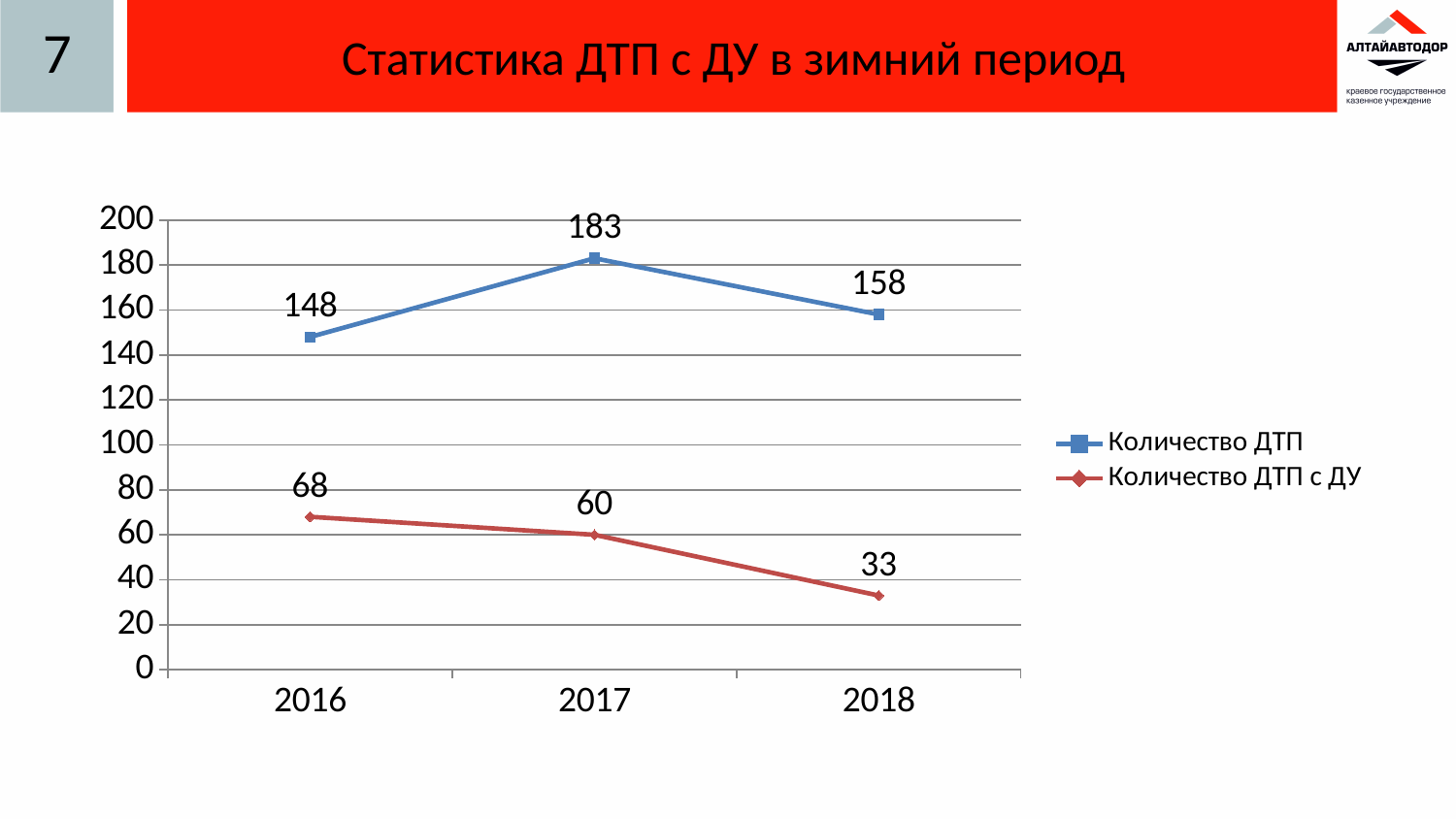

# Статистика ДТП с ДУ в зимний период
7

### Chart

| Category | Количество ДТП | Количество ДТП с ДУ |
|---|---|---|
| 2016 | 148.0 | 68.0 |
| 2017 | 183.0 | 60.0 |
| 2018 | 158.0 | 33.0 |